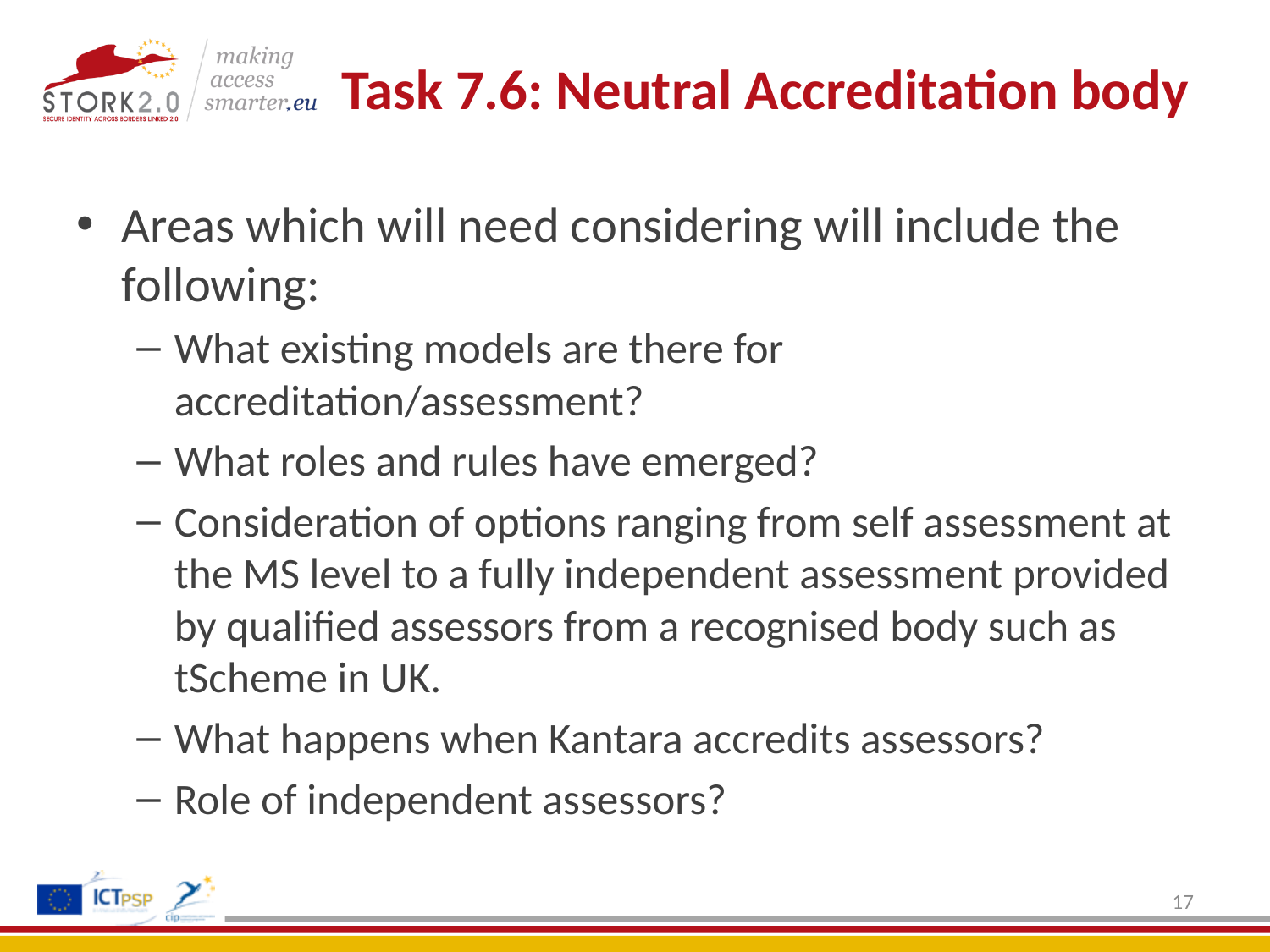

# Task 7.6: Neutral Accreditation body
Areas which will need considering will include the following:
What existing models are there for accreditation/assessment?
What roles and rules have emerged?
Consideration of options ranging from self assessment at the MS level to a fully independent assessment provided by qualified assessors from a recognised body such as tScheme in UK.
What happens when Kantara accredits assessors?
Role of independent assessors?

17